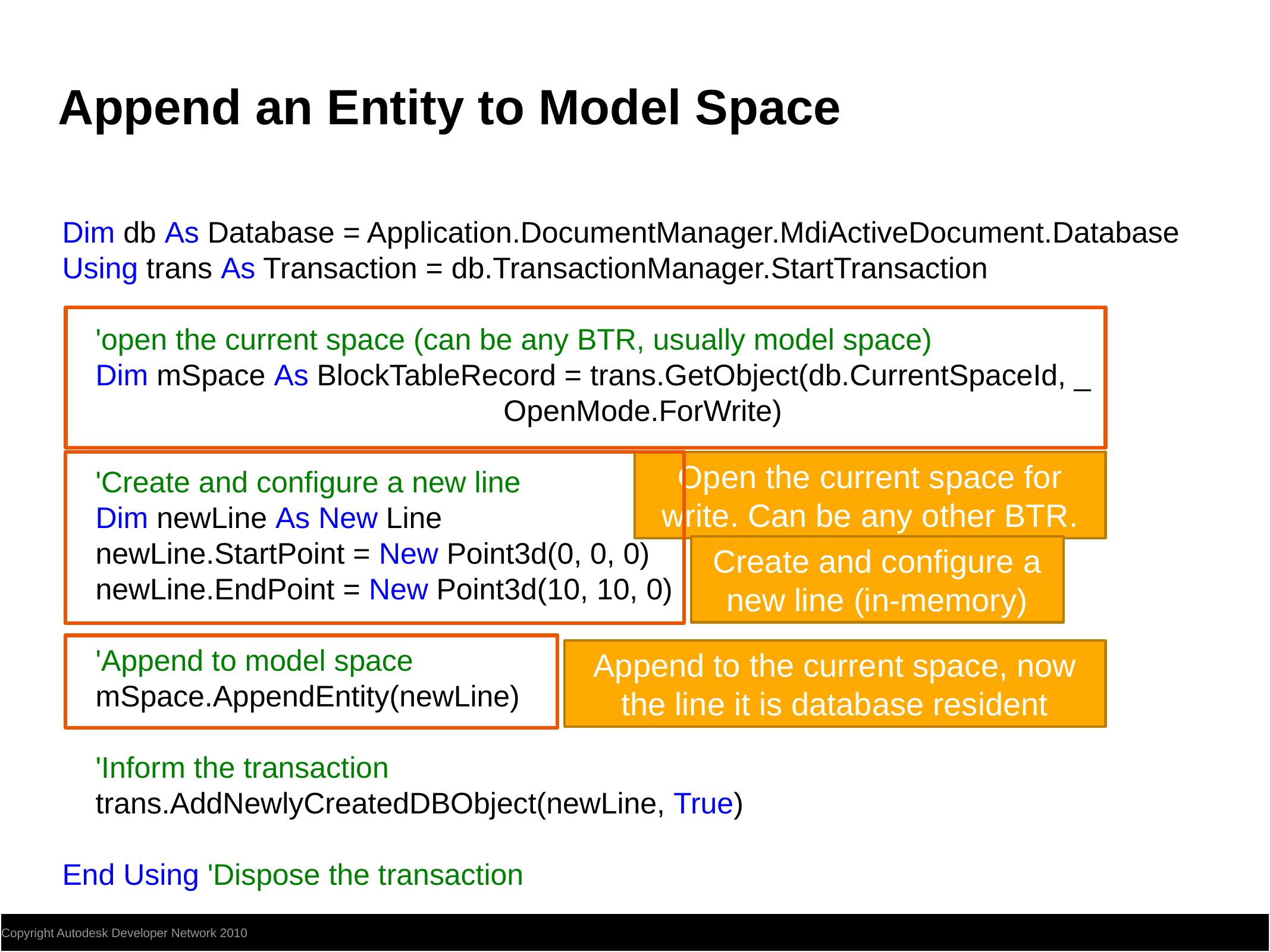

# Append an Entity to Model Space
        Dim db As Database = Application.DocumentManager.MdiActiveDocument.Database
        Using trans As Transaction = db.TransactionManager.StartTransaction

            'open the current space (can be any BTR, usually model space)
            Dim mSpace As BlockTableRecord = trans.GetObject(db.CurrentSpaceId, _
                                                             OpenMode.ForWrite)

            'Create and configure a new line
            Dim newLine As New Line
            newLine.StartPoint = New Point3d(0, 0, 0)
            newLine.EndPoint = New Point3d(10, 10, 0)

            'Append to model space
            mSpace.AppendEntity(newLine)

            'Inform the transaction
            trans.AddNewlyCreatedDBObject(newLine, True)

        End Using 'Dispose the transaction

Open the current space for write. Can be any other BTR.
Create and configure a new line (in-memory)

Append to the current space, now the line it is database resident